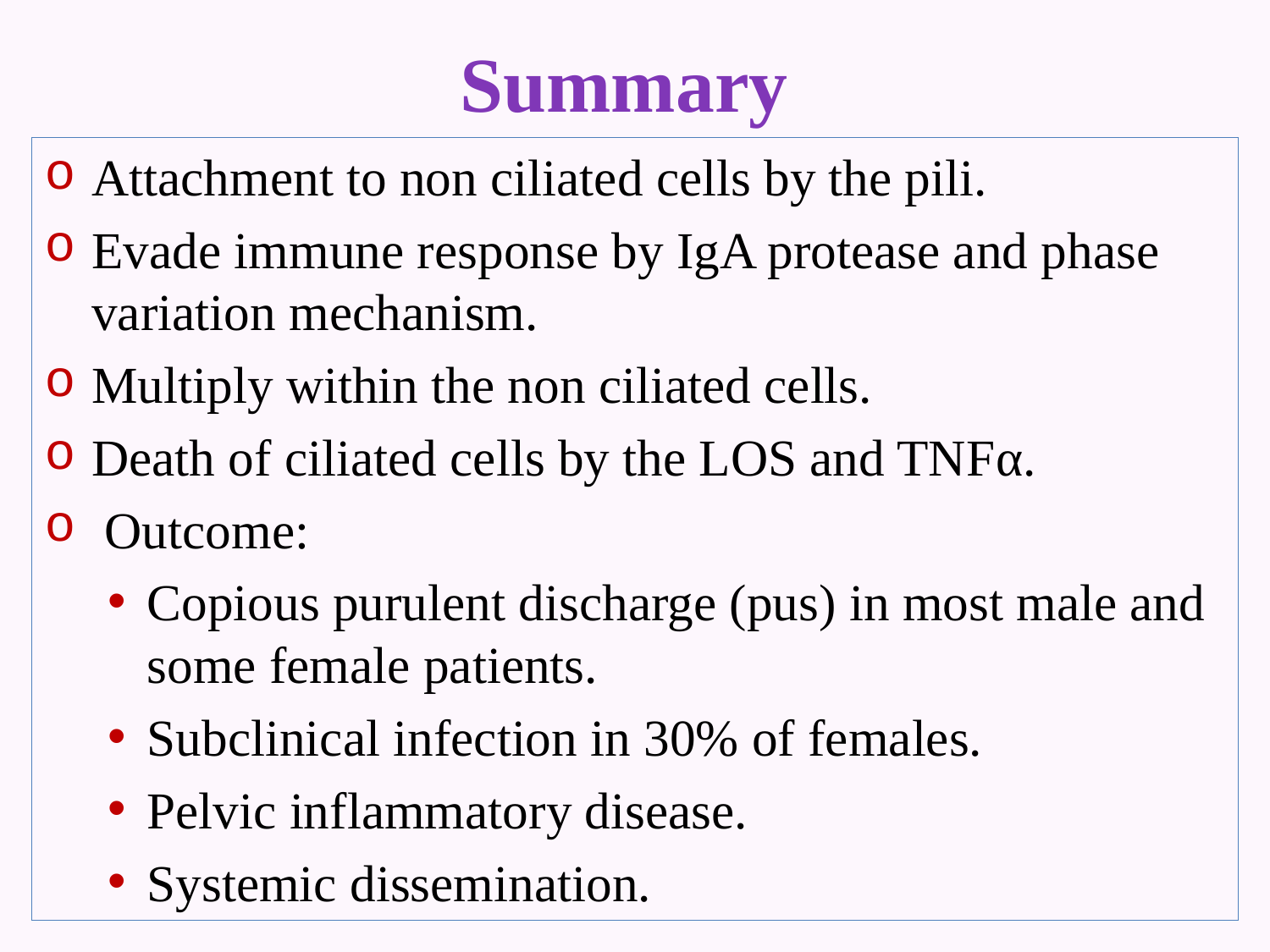

# Summary
Attachment to non ciliated cells by the pili.
Evade immune response by IgA protease and phase variation mechanism.
Multiply within the non ciliated cells.
Death of ciliated cells by the LOS and TNFα.
 Outcome:
Copious purulent discharge (pus) in most male and some female patients.
Subclinical infection in 30% of females.
Pelvic inflammatory disease.
Systemic dissemination.